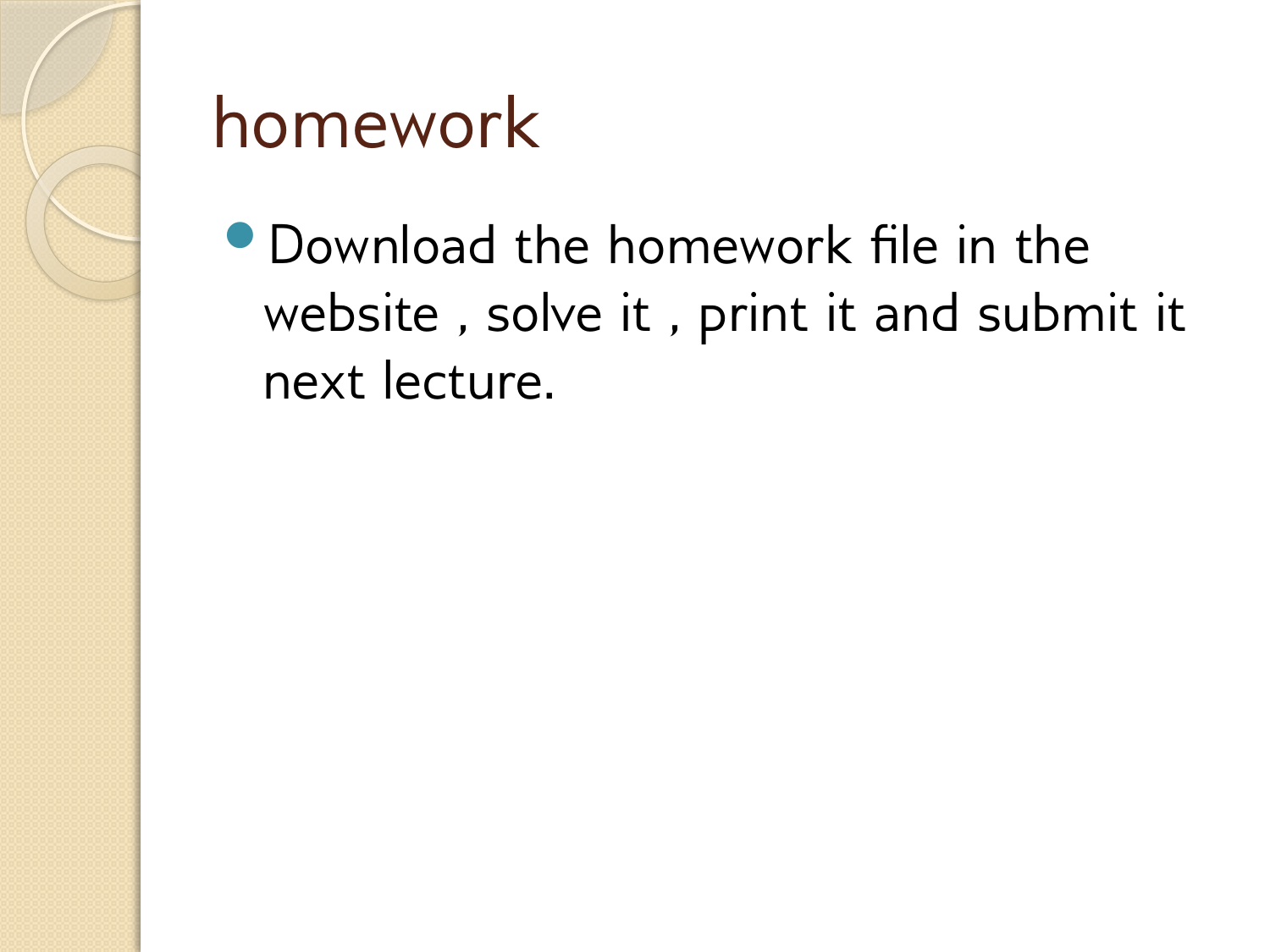

# homework
Download the homework file in the website , solve it , print it and submit it next lecture.